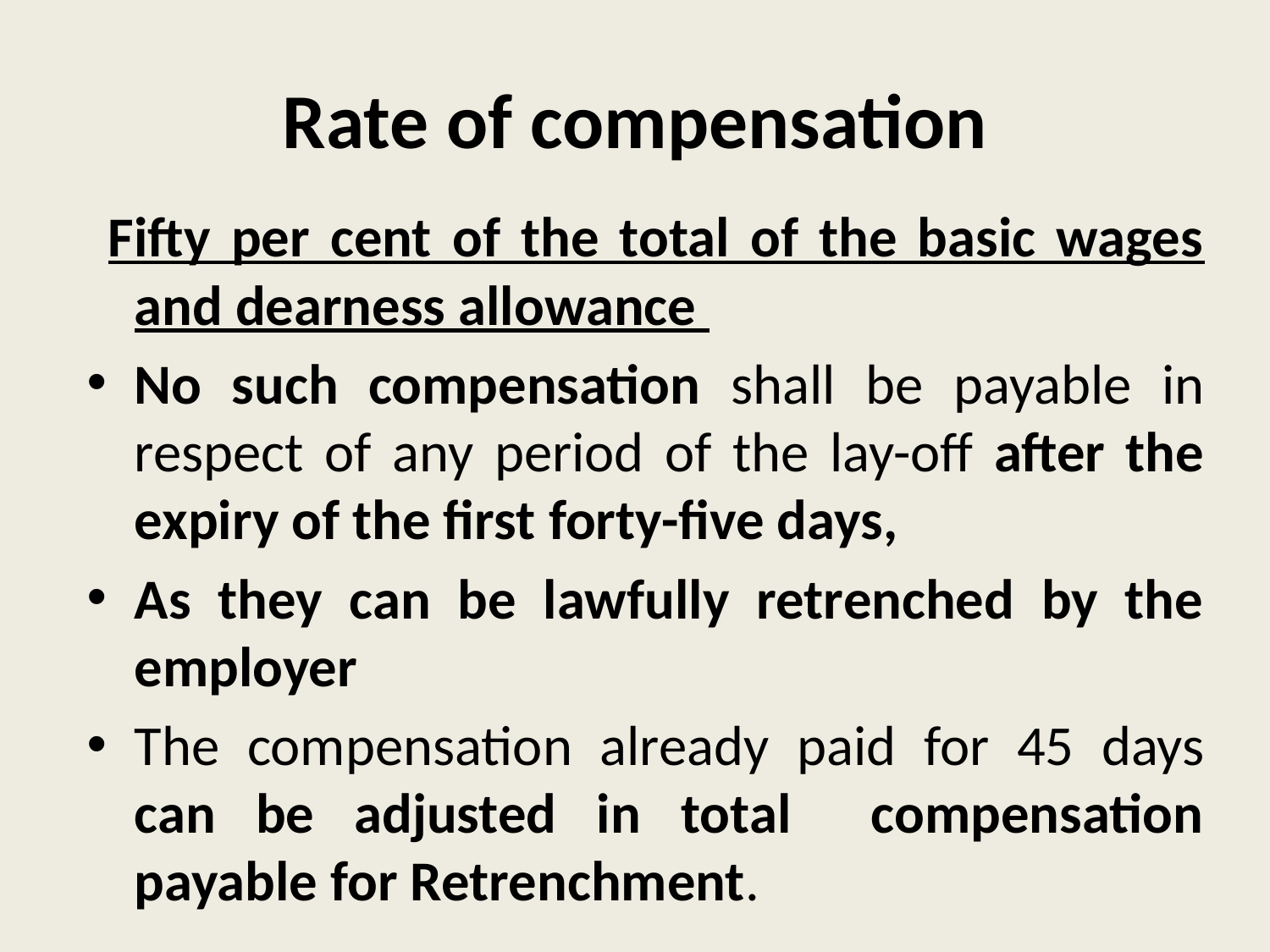

# Rate of compensation
 Fifty per cent of the total of the basic wages and dearness allowance
No such compensation shall be payable in respect of any period of the lay-off after the expiry of the first forty-five days,
As they can be lawfully retrenched by the employer
The compensation already paid for 45 days can be adjusted in total  compensation payable for Retrenchment.